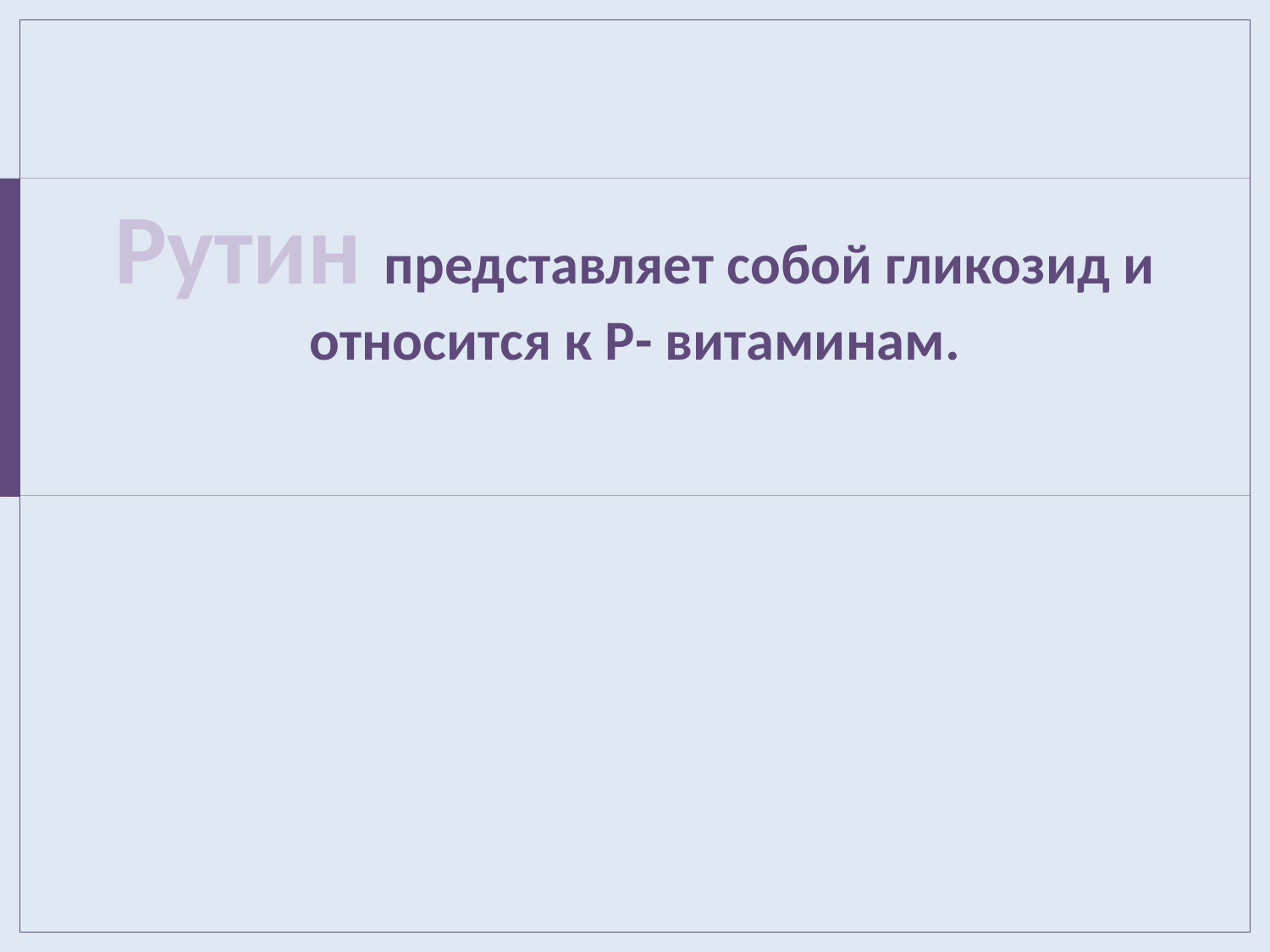

Рутин представляет собой гликозид и относится к Р- витаминам.